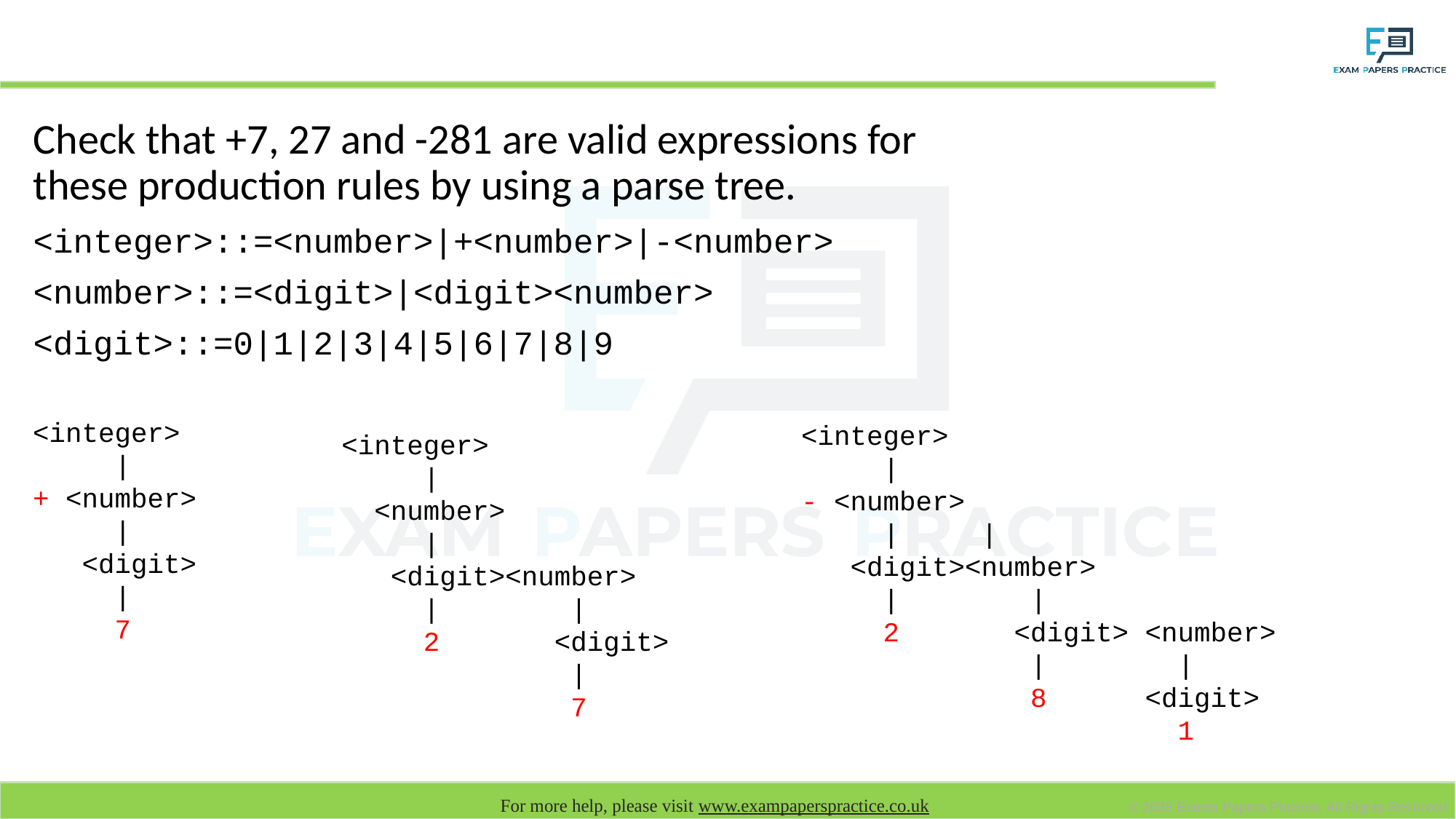

# Exercise – Parse Trees
Check that +7, 27 and -281 are valid expressions for these production rules by using a parse tree.
<integer>::=<number>|+<number>|-<number>
<number>::=<digit>|<digit><number>
<digit>::=0|1|2|3|4|5|6|7|8|9

<integer>
     |
+ <number>
     |
   <digit>
     |
     7
<integer>
     |
- <number>
     |     |
   <digit><number>
     |        |
     2       <digit> <number>
              |        |
              8      <digit>
                       1
<integer>
     |
  <number>
     |
   <digit><number>
     |        |
     2       <digit>
              |
              7